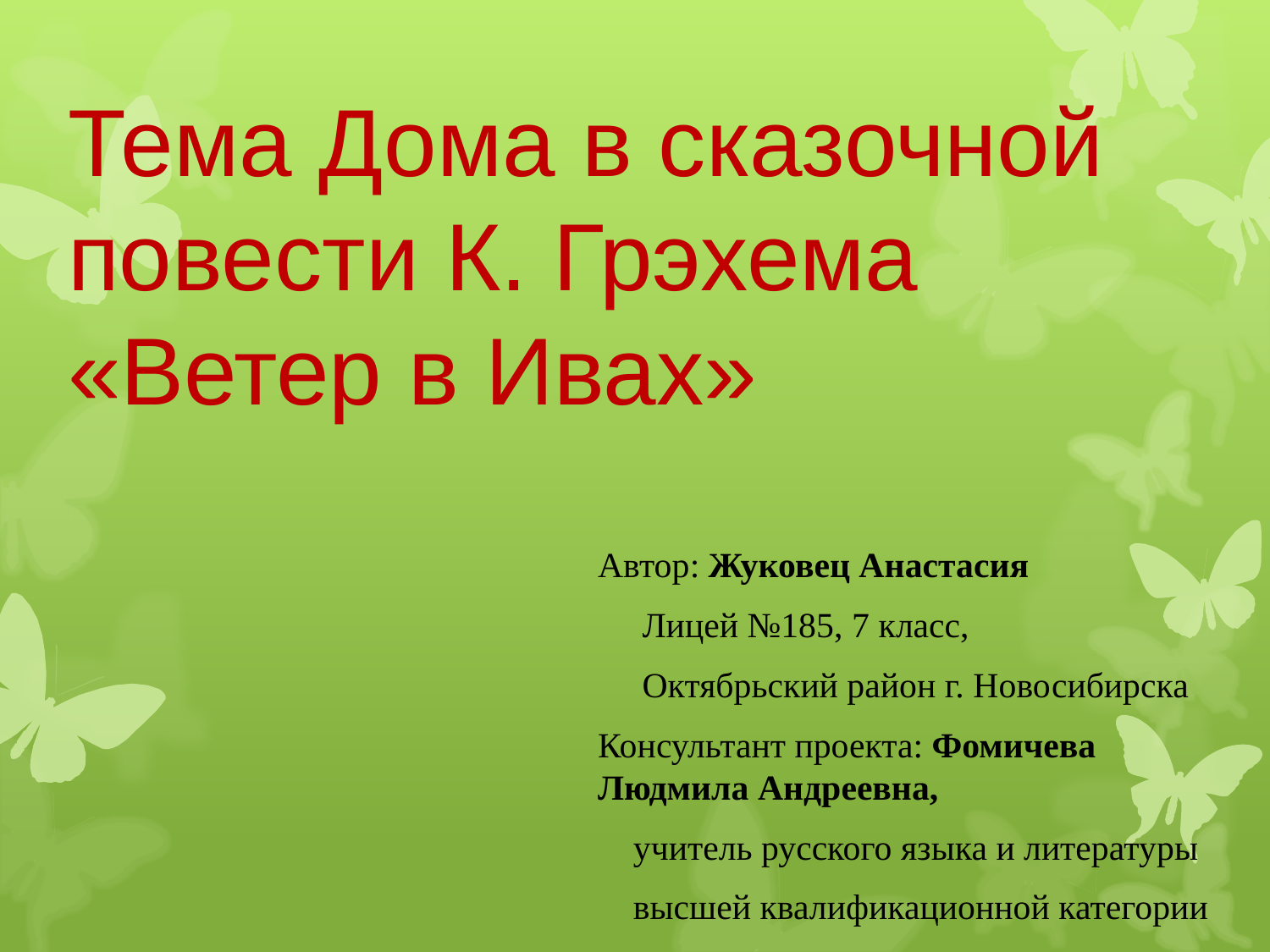

# Тема Дома в сказочной повести К. Грэхема «Ветер в Ивах»
Автор: Жуковец Анастасия
     Лицей №185, 7 класс,
     Октябрьский район г. Новосибирска
Консультант проекта: Фомичева Людмила Андреевна,
    учитель русского языка и литературы
    высшей квалификационной категории